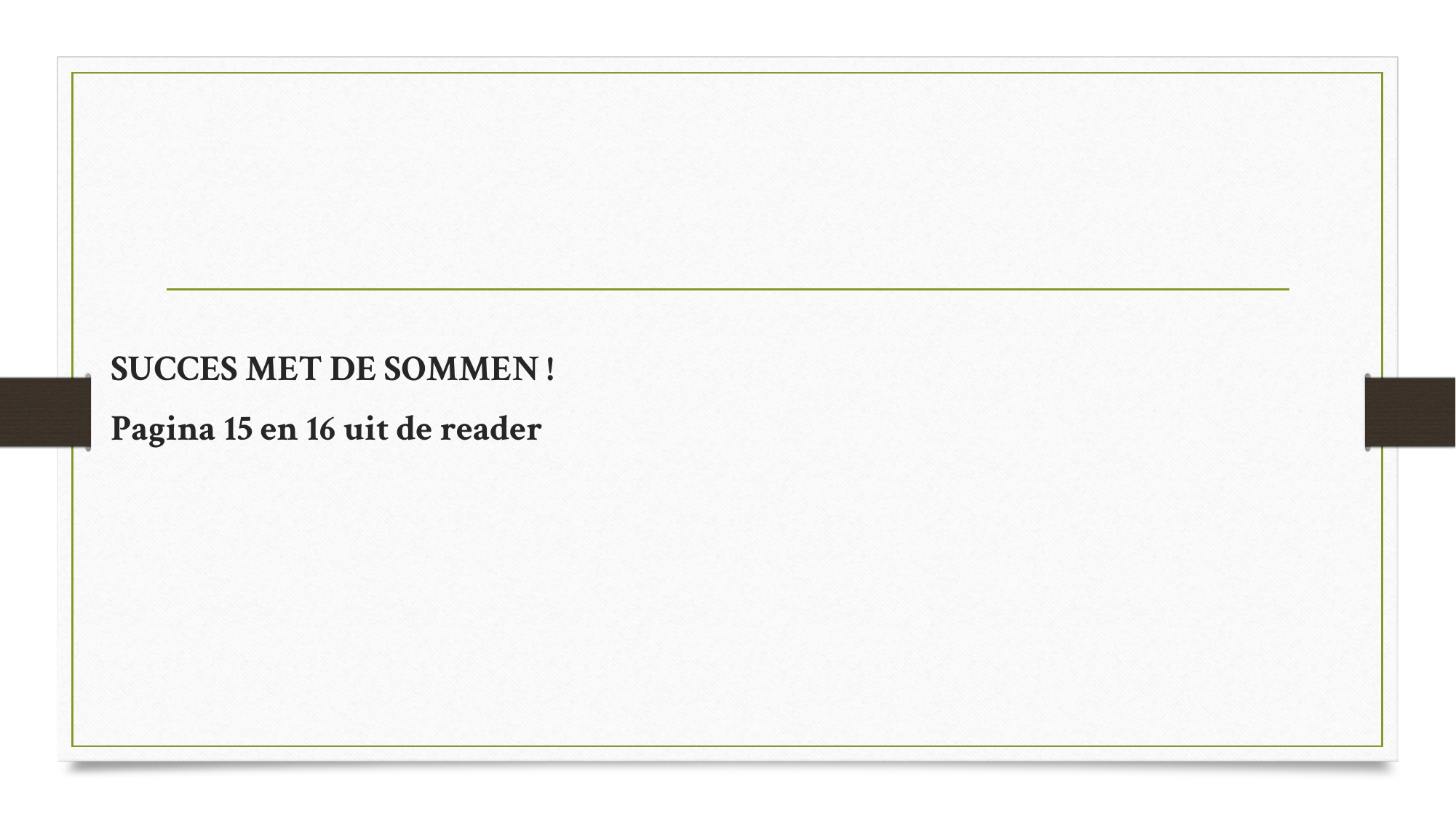

SUCCES MET DE SOMMEN !
Pagina 15 en 16 uit de reader